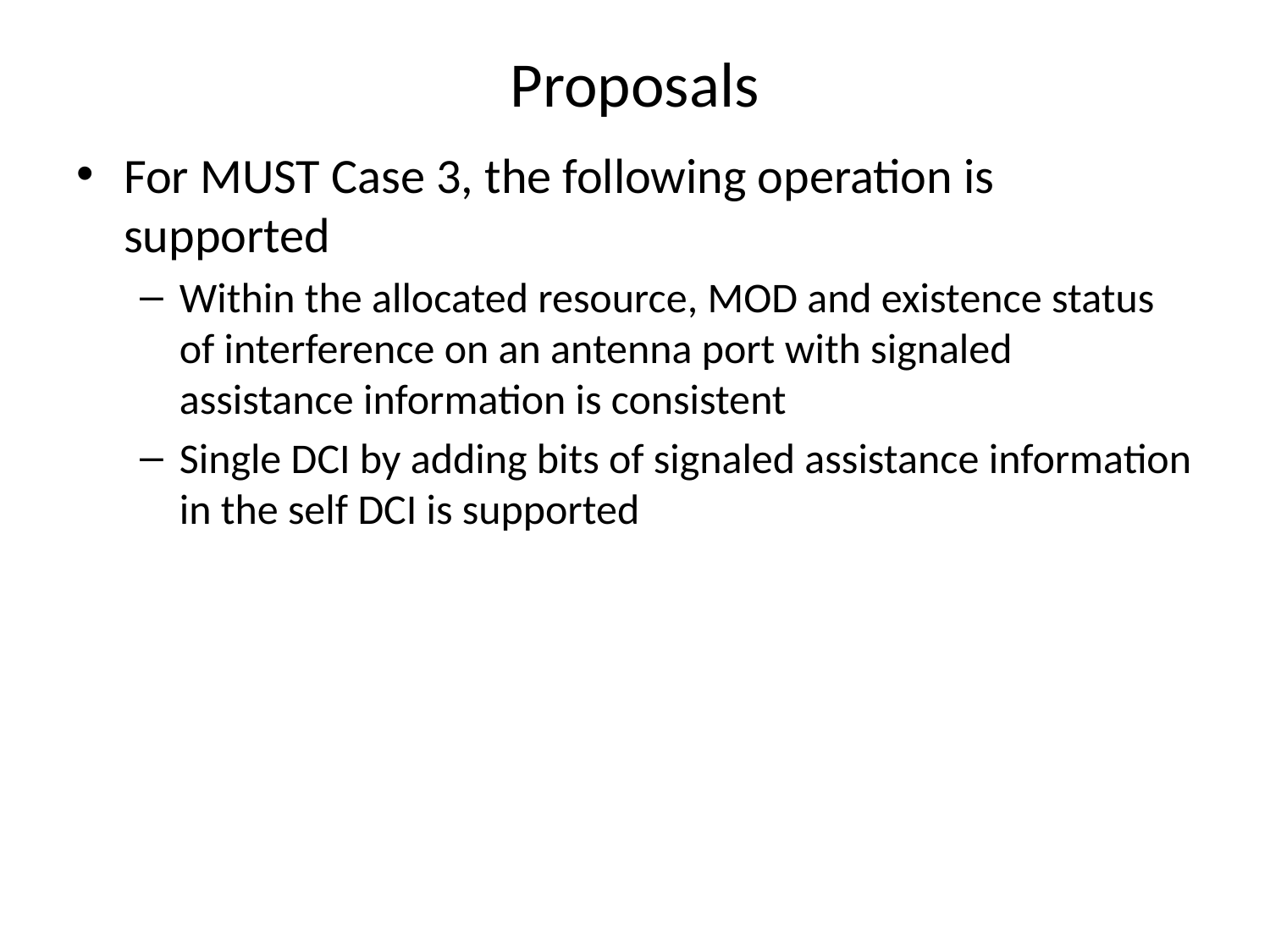

# Proposals
For MUST Case 3, the following operation is supported
Within the allocated resource, MOD and existence status of interference on an antenna port with signaled assistance information is consistent
Single DCI by adding bits of signaled assistance information in the self DCI is supported